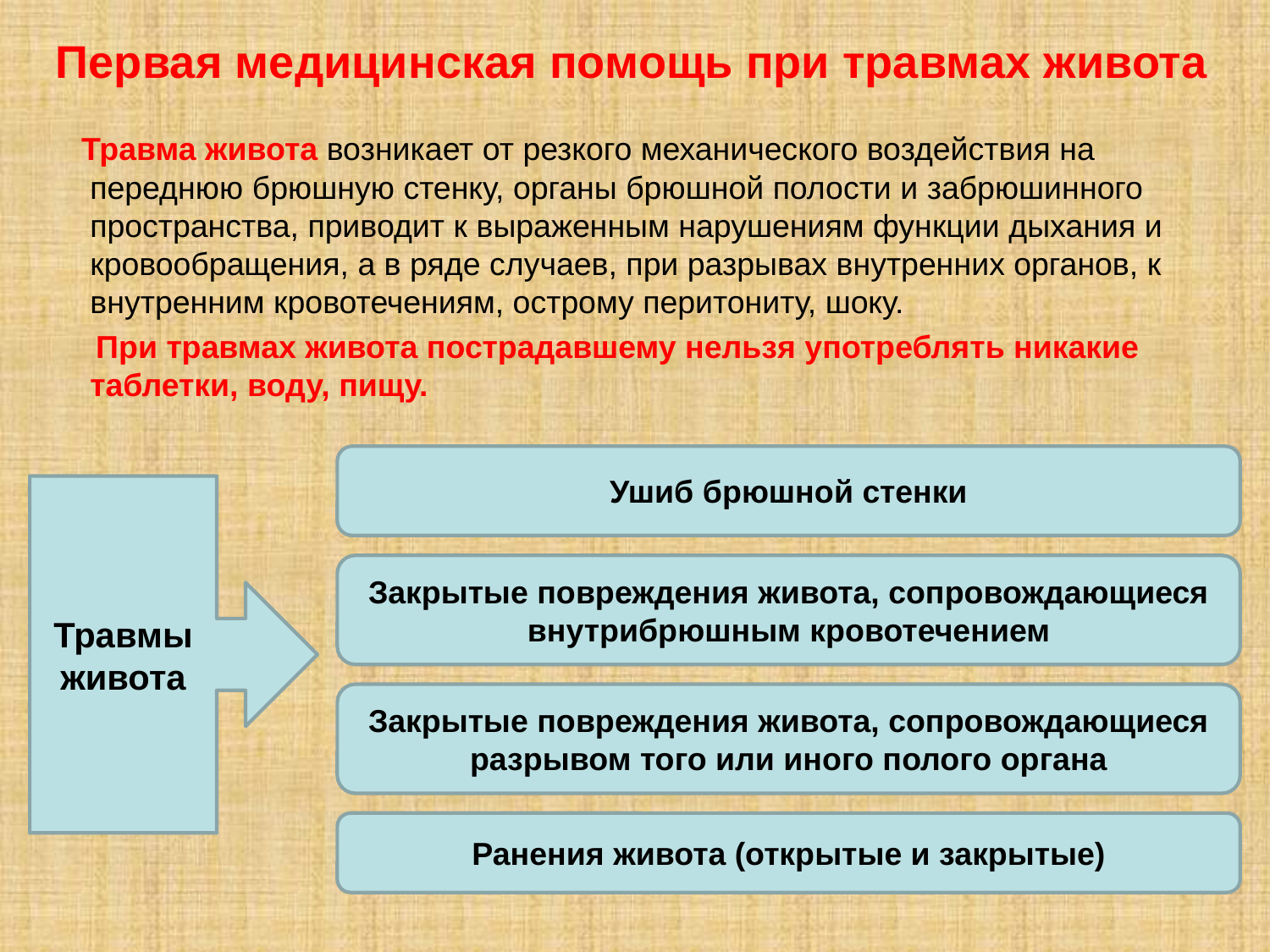

# Первая медицинская помощь при травмах живота
    Травма живота возникает от резкого механического воздействия на переднюю брюшную стенку, органы брюшной полости и забрюшинного пространства, приводит к выраженным нарушениям функции дыхания и кровообращения, а в ряде случаев, при разрывах внутренних органов, к внутренним кровотечениям, острому перитониту, шоку.
      При травмах живота пострадавшему нельзя употреблять никакие таблетки, воду, пищу.

Ушиб брюшной стенки
Травмы живота
Закрытые повреждения живота, сопровождающиеся внутрибрюшным кровотечением
Закрытые повреждения живота, сопровождающиеся разрывом того или иного полого органа
Ранения живота (открытые и закрытые)